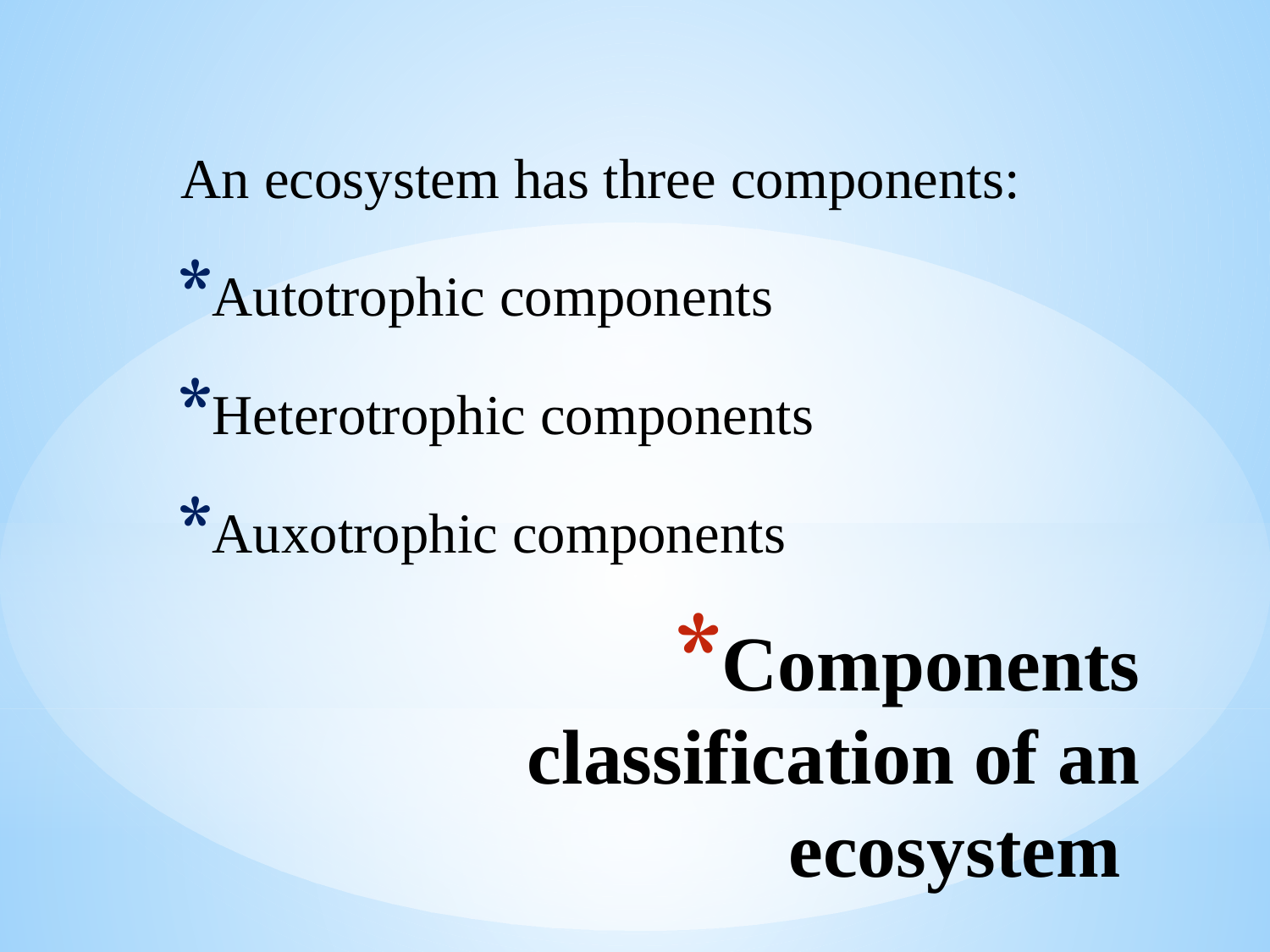

An ecosystem has three components:
Autotrophic components
Heterotrophic components
Auxotrophic components
# Components classification of an ecosystem